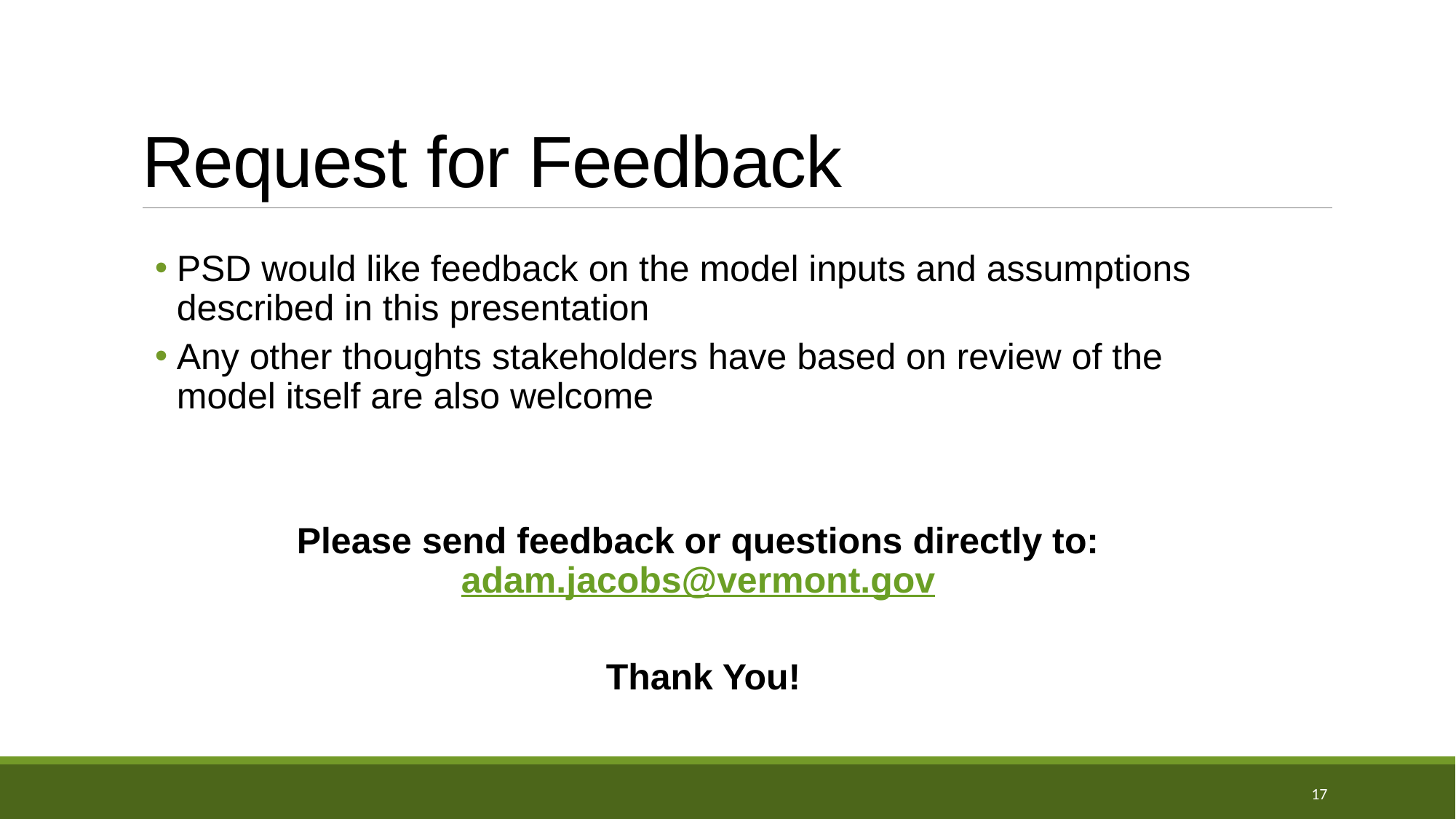

# Request for Feedback
PSD would like feedback on the model inputs and assumptions described in this presentation
Any other thoughts stakeholders have based on review of the model itself are also welcome

Please send feedback or questions directly to: adam.jacobs@vermont.gov

Thank You!

17